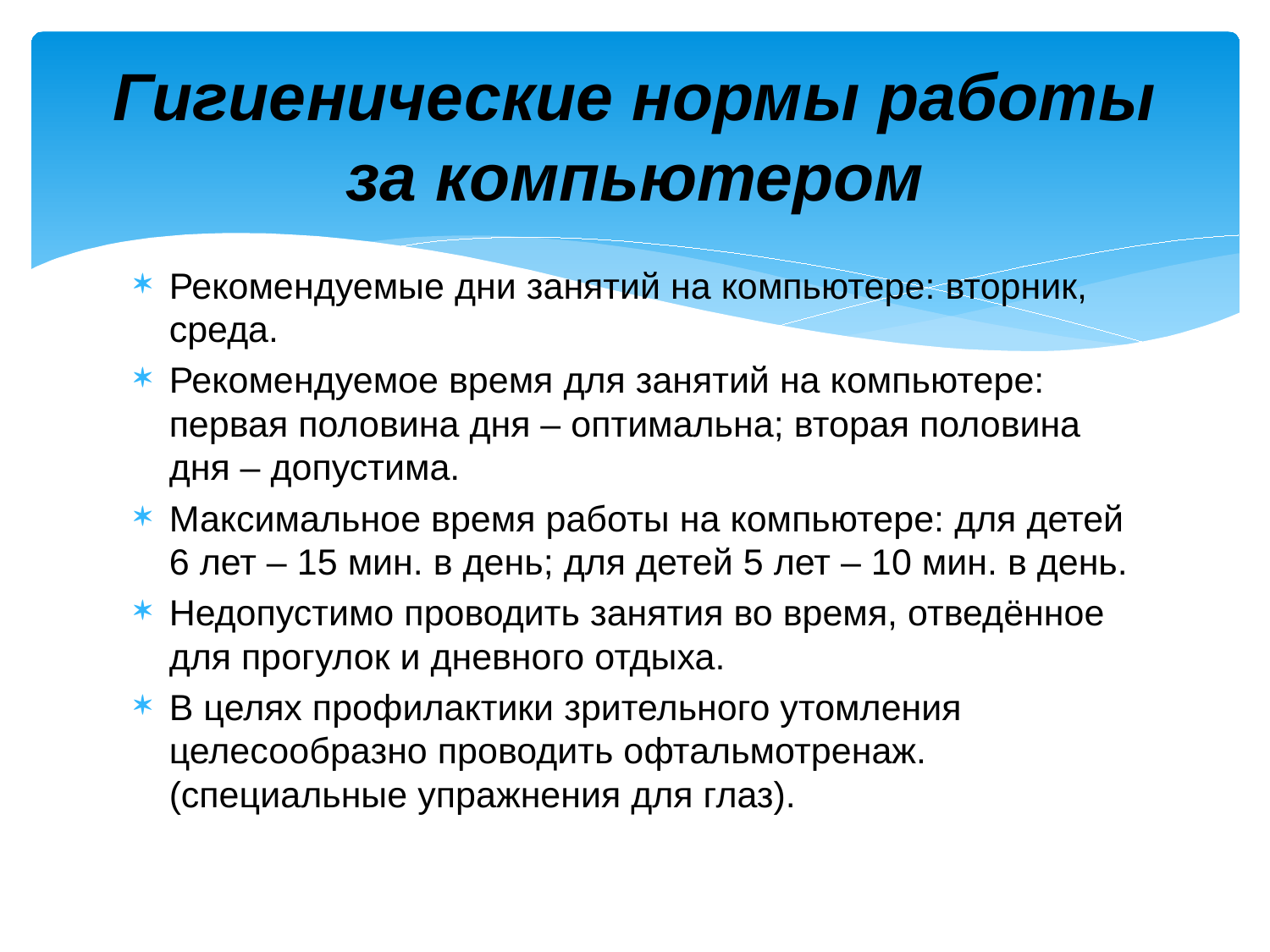

# Гигиенические нормы работы за компьютером
Рекомендуемые дни занятий на компьютере: вторник, среда.
Рекомендуемое время для занятий на компьютере: первая половина дня – оптимальна; вторая половина дня – допустима.
Максимальное время работы на компьютере: для детей 6 лет – 15 мин. в день; для детей 5 лет – 10 мин. в день.
Недопустимо проводить занятия во время, отведённое для прогулок и дневного отдыха.
В целях профилактики зрительного утомления целесообразно проводить офтальмотренаж. (специальные упражнения для глаз).